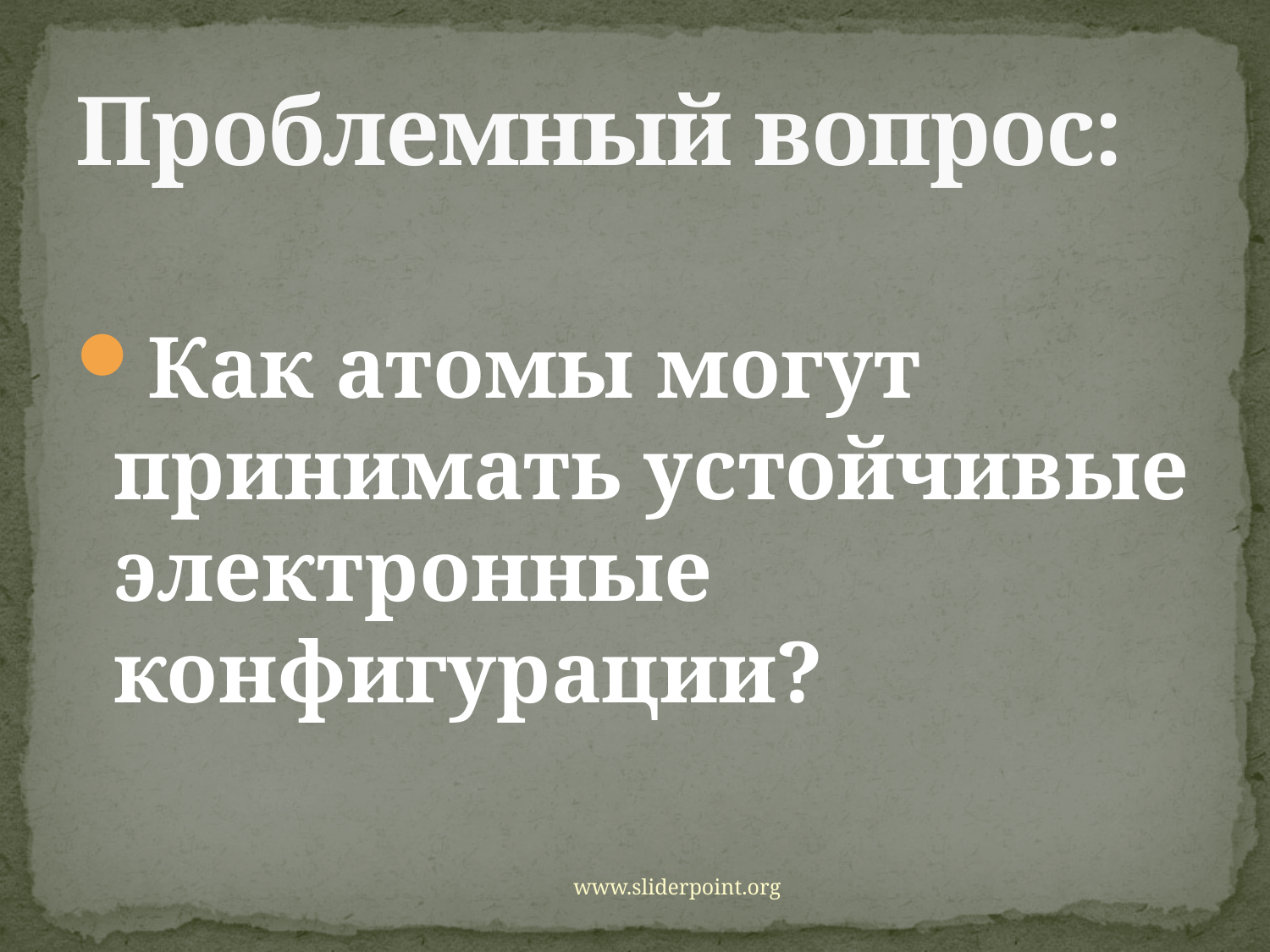

# Проблемный вопрос:
Как атомы могут принимать устойчивые электронные конфигурации?
www.sliderpoint.org